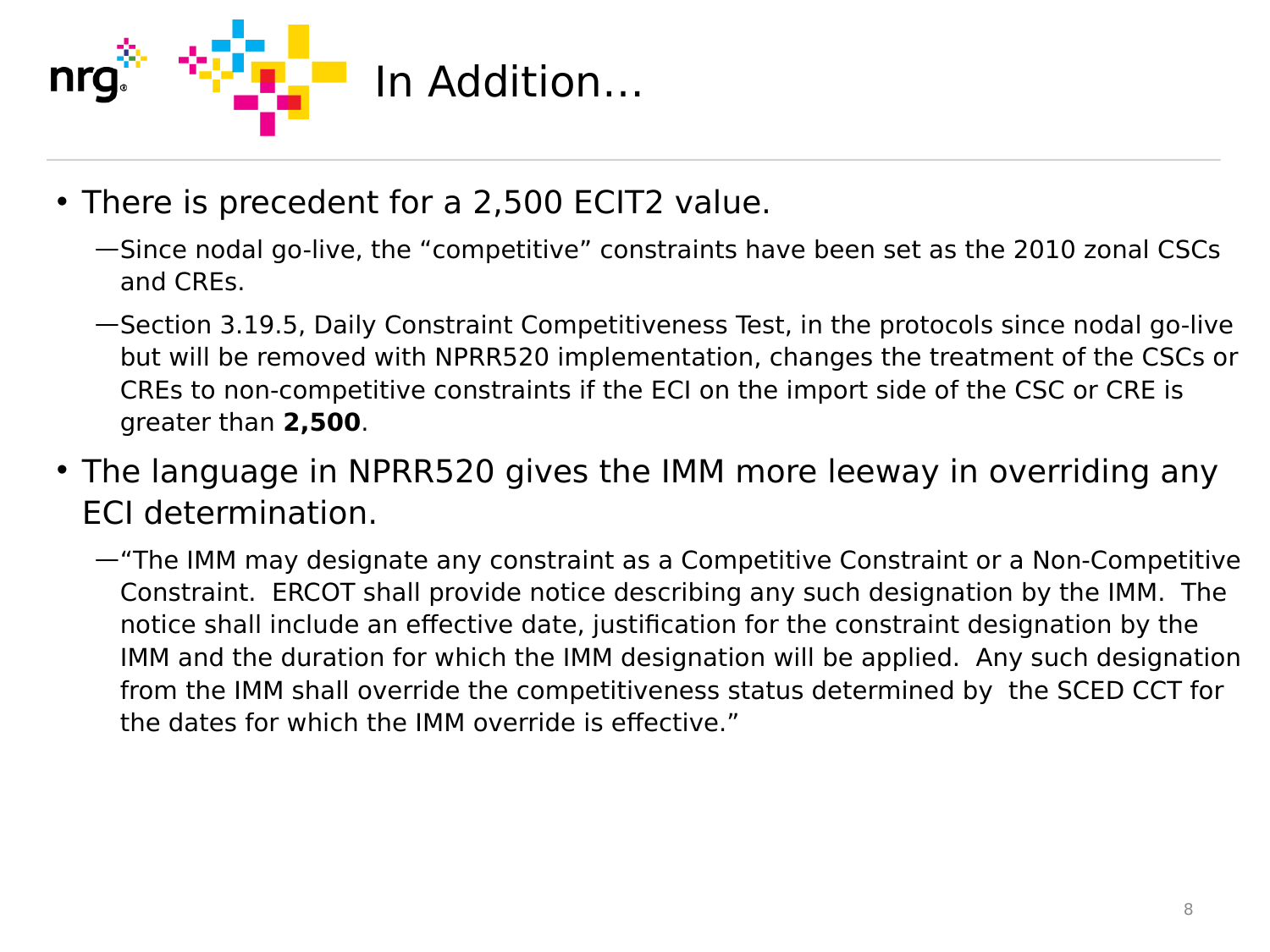

# In Addition…
There is precedent for a 2,500 ECIT2 value.
Since nodal go-live, the “competitive” constraints have been set as the 2010 zonal CSCs and CREs.
Section 3.19.5, Daily Constraint Competitiveness Test, in the protocols since nodal go-live but will be removed with NPRR520 implementation, changes the treatment of the CSCs or CREs to non-competitive constraints if the ECI on the import side of the CSC or CRE is greater than 2,500.
The language in NPRR520 gives the IMM more leeway in overriding any ECI determination.
“The IMM may designate any constraint as a Competitive Constraint or a Non-Competitive Constraint.  ERCOT shall provide notice describing any such designation by the IMM.  The notice shall include an effective date, justification for the constraint designation by the IMM and the duration for which the IMM designation will be applied.  Any such designation from the IMM shall override the competitiveness status determined by  the SCED CCT for the dates for which the IMM override is effective.”
8